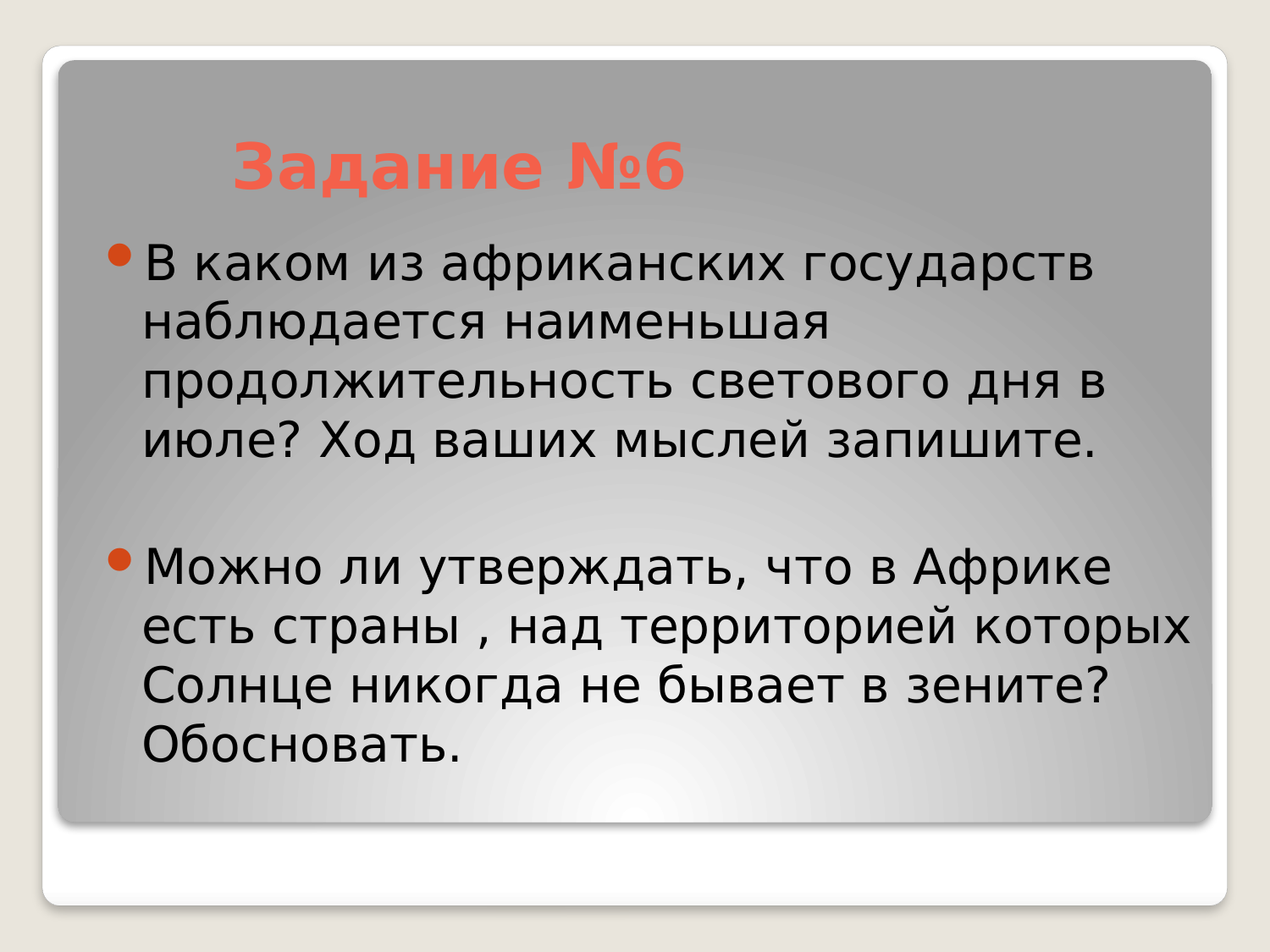

# Задание №6
В каком из африканских государств наблюдается наименьшая продолжительность светового дня в июле? Ход ваших мыслей запишите.

Можно ли утверждать, что в Африке есть страны , над территорией которых Солнце никогда не бывает в зените? Обосновать.